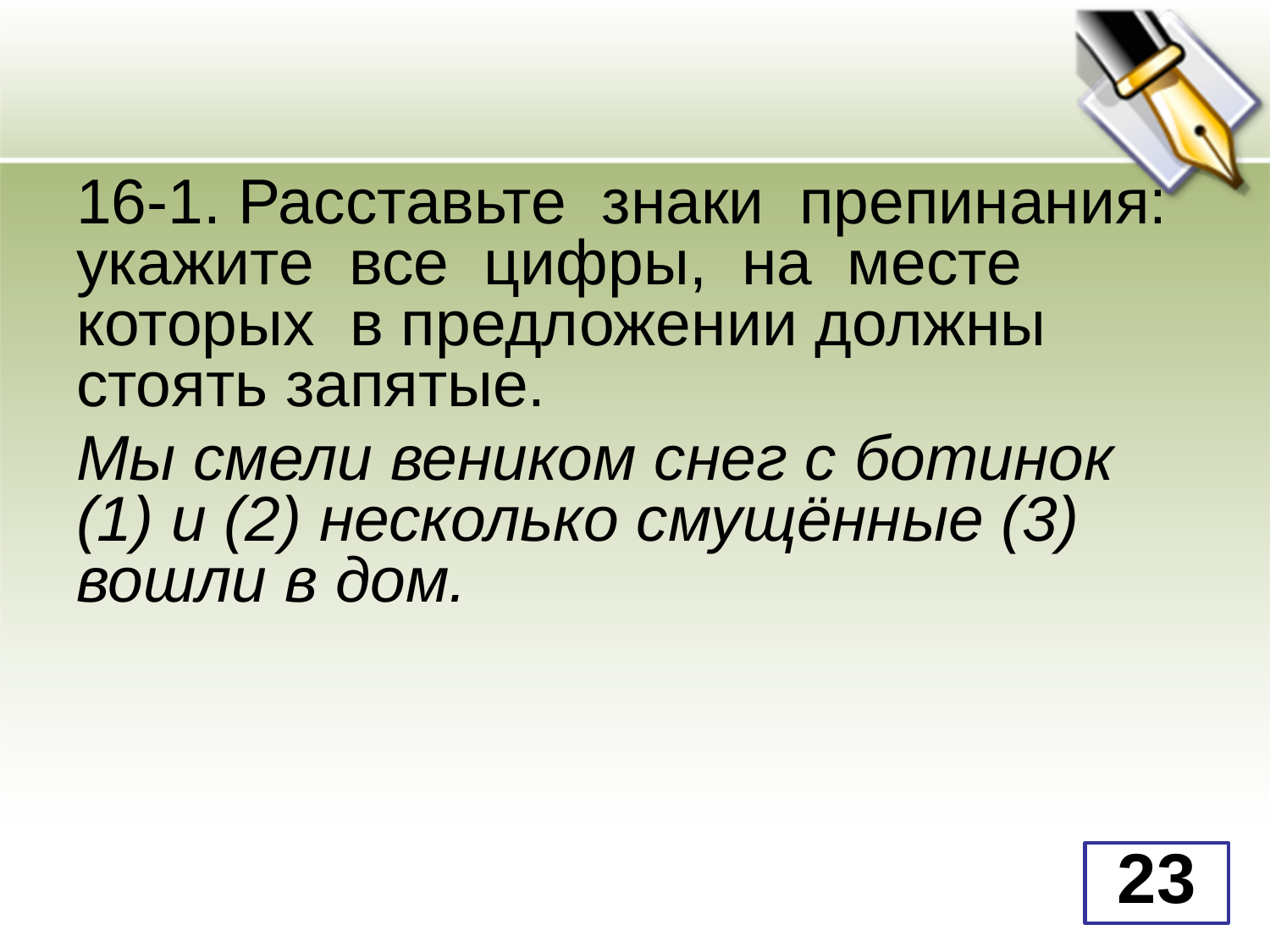

16-1. Расставьте  знаки  препинания:  укажите  все  цифры,  на  месте  которых  в предложении должны стоять запятые.
Мы смели веником снег с ботинок (1) и (2) несколько смущённые (3) вошли в дом.

23